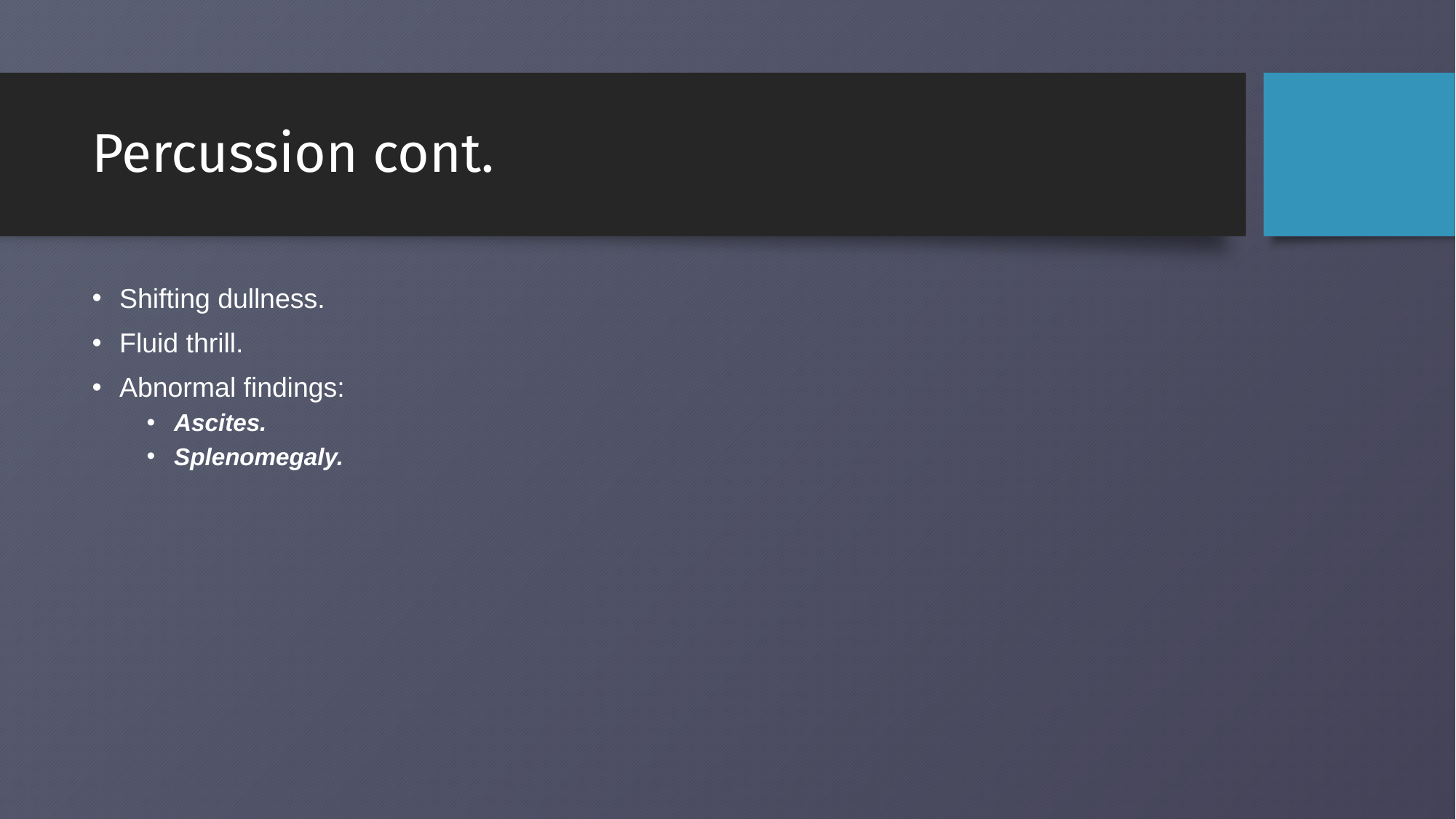

# Percussion cont.
Shifting dullness.
Fluid thrill.
Abnormal findings:
Ascites.
Splenomegaly.